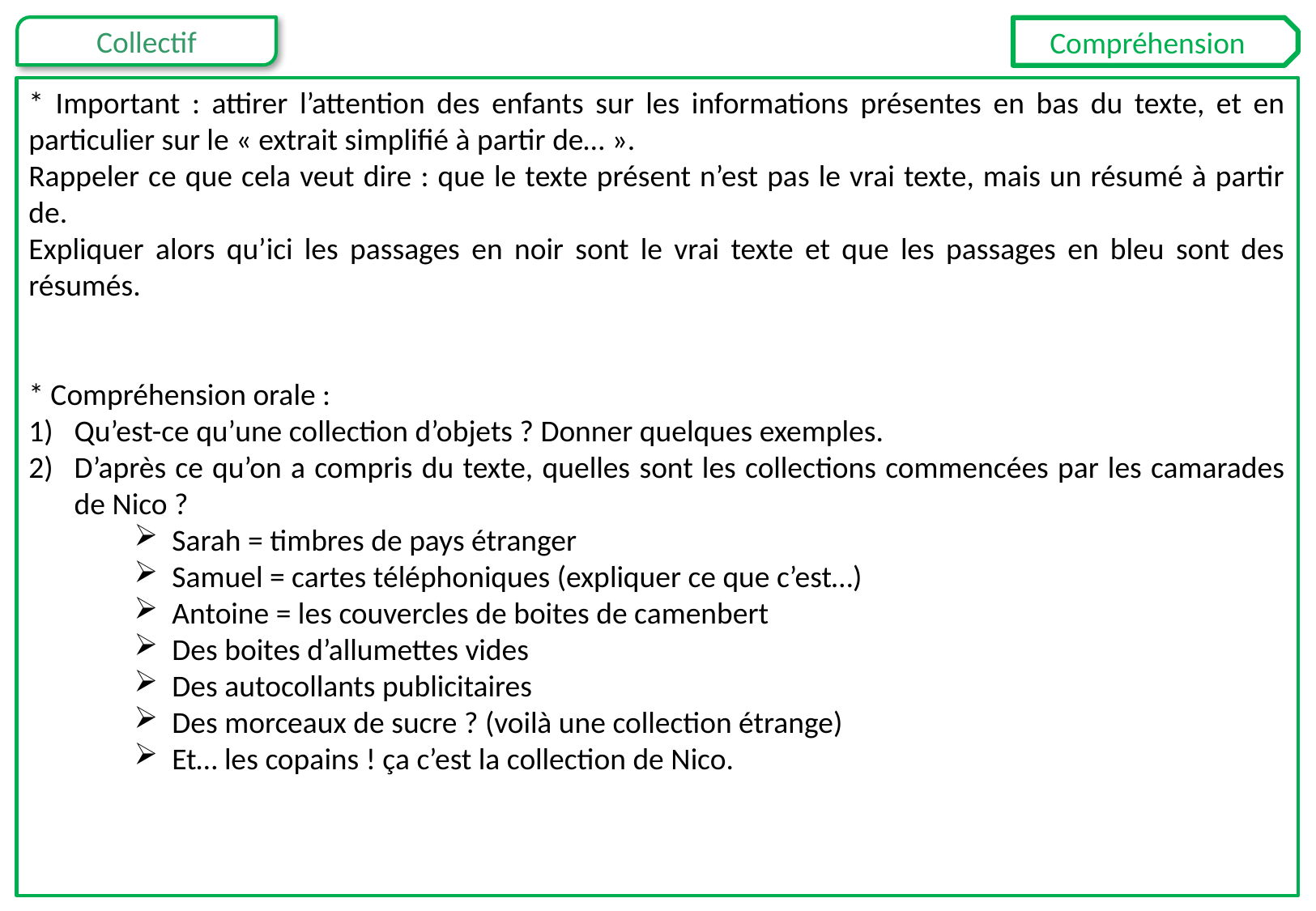

Compréhension
* Important : attirer l’attention des enfants sur les informations présentes en bas du texte, et en particulier sur le « extrait simplifié à partir de… ».
Rappeler ce que cela veut dire : que le texte présent n’est pas le vrai texte, mais un résumé à partir de.
Expliquer alors qu’ici les passages en noir sont le vrai texte et que les passages en bleu sont des résumés.

* Compréhension orale :
Qu’est-ce qu’une collection d’objets ? Donner quelques exemples.
D’après ce qu’on a compris du texte, quelles sont les collections commencées par les camarades de Nico ?
Sarah = timbres de pays étranger
Samuel = cartes téléphoniques (expliquer ce que c’est…)
Antoine = les couvercles de boites de camenbert
Des boites d’allumettes vides
Des autocollants publicitaires
Des morceaux de sucre ? (voilà une collection étrange)
Et… les copains ! ça c’est la collection de Nico.